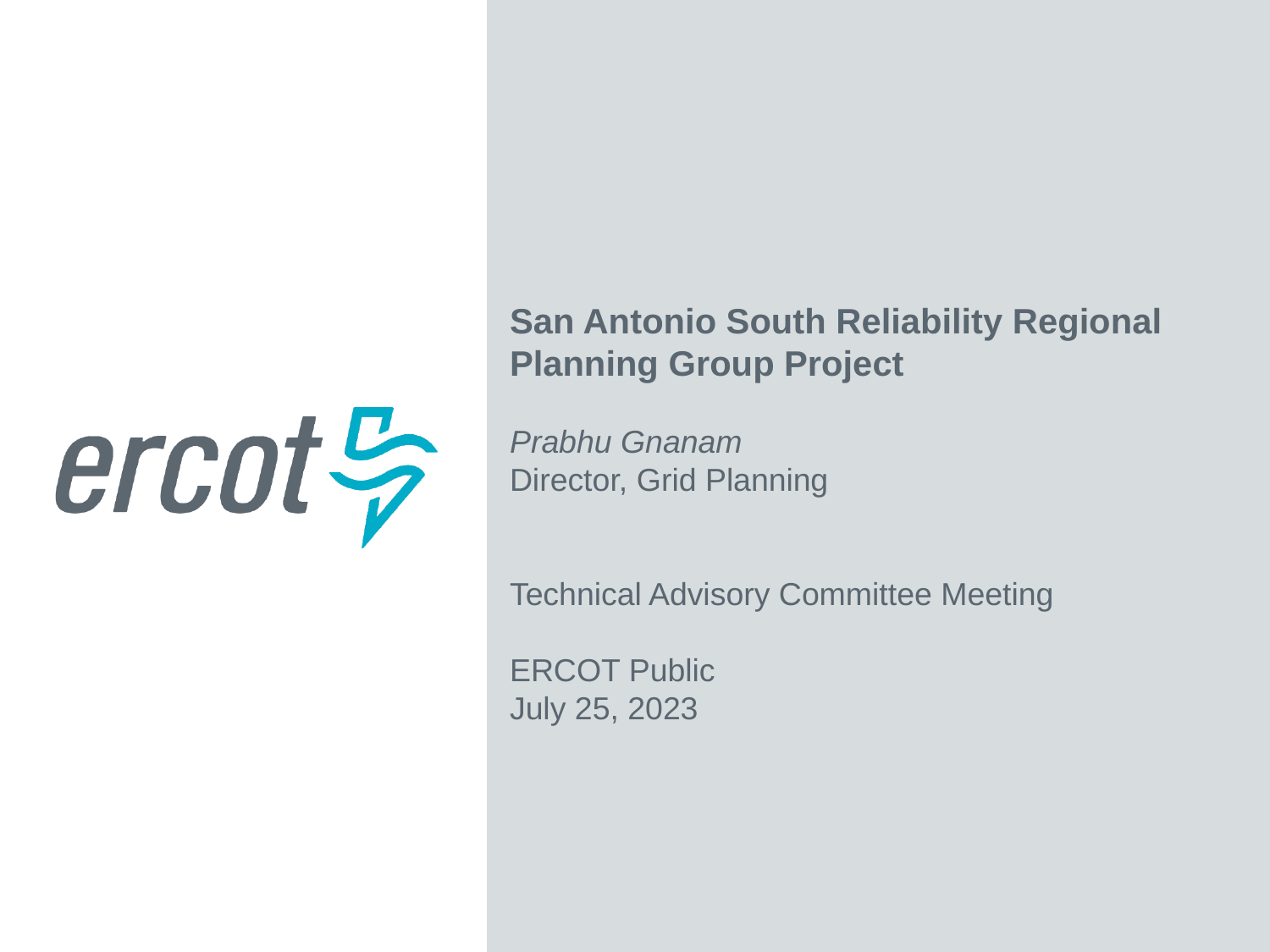

San Antonio South Reliability Regional Planning Group Project

Prabhu Gnanam
Director, Grid Planning

Technical Advisory Committee Meeting

ERCOT Public
July 25, 2023